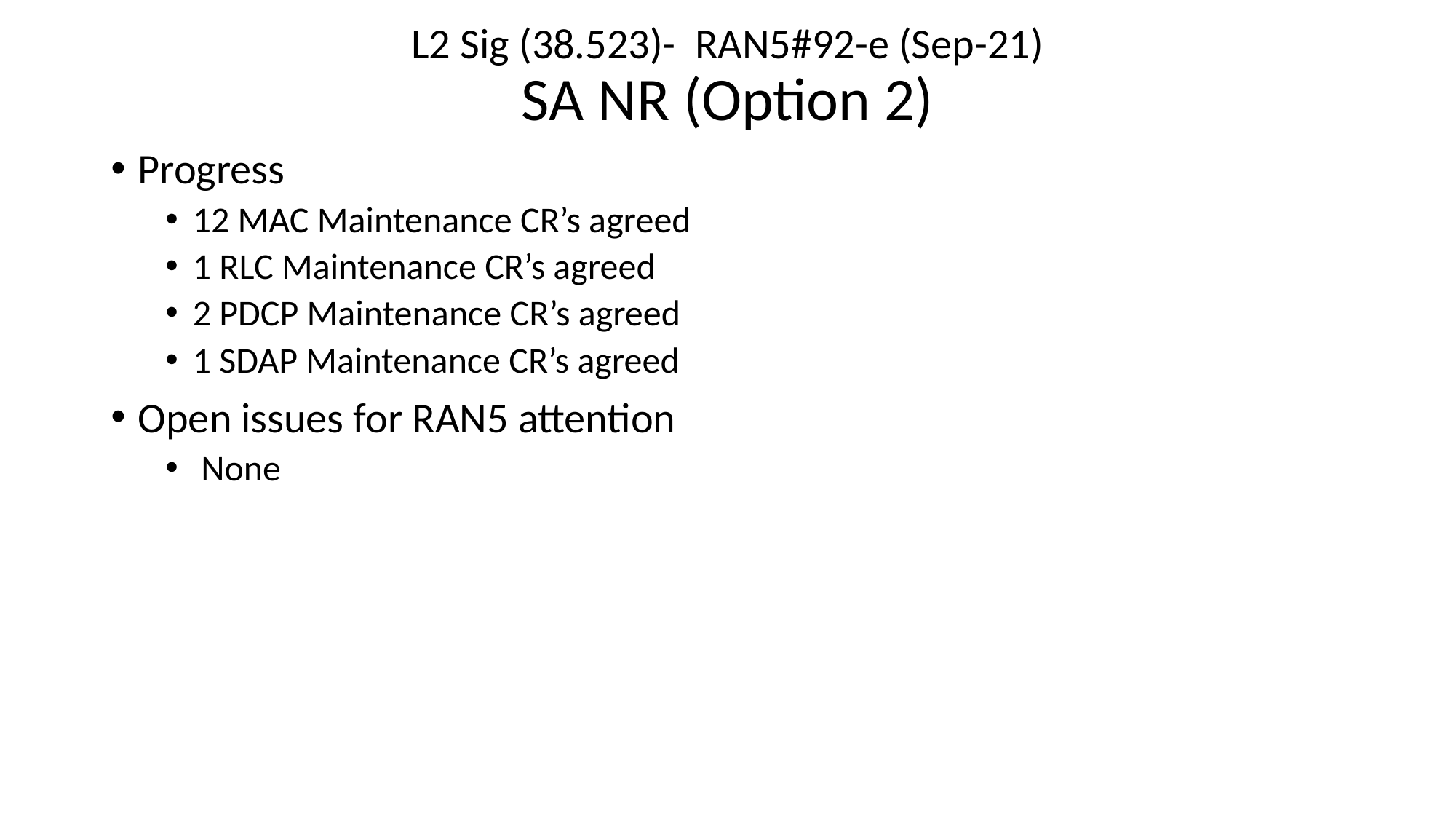

# L2 Sig (38.523)-  RAN5#92-e (Sep-21) SA NR (Option 2)
Progress
12 MAC Maintenance CR’s agreed
1 RLC Maintenance CR’s agreed
2 PDCP Maintenance CR’s agreed
1 SDAP Maintenance CR’s agreed
Open issues for RAN5 attention
 None